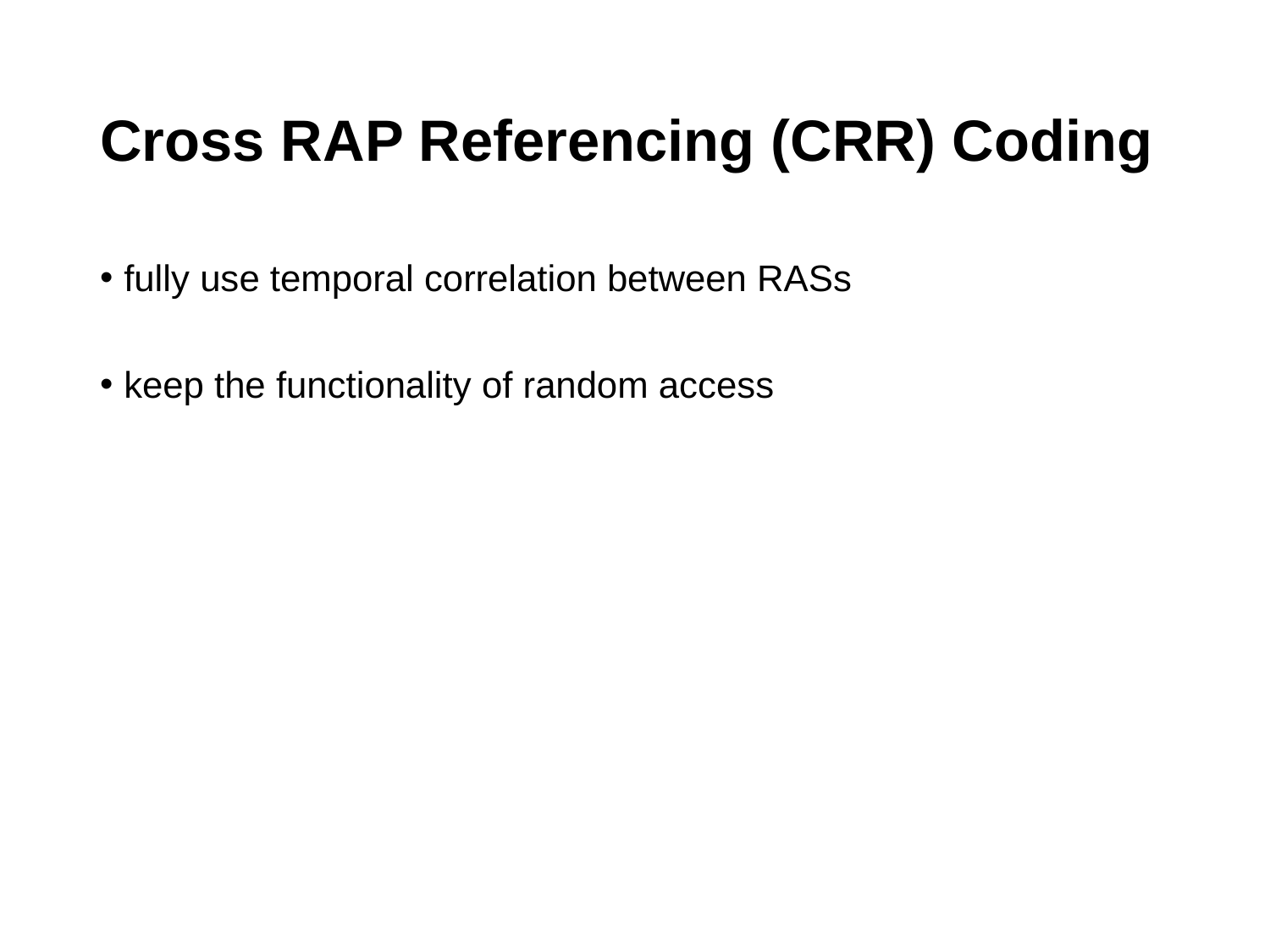

# Cross RAP Referencing (CRR) Coding
fully use temporal correlation between RASs

keep the functionality of random access